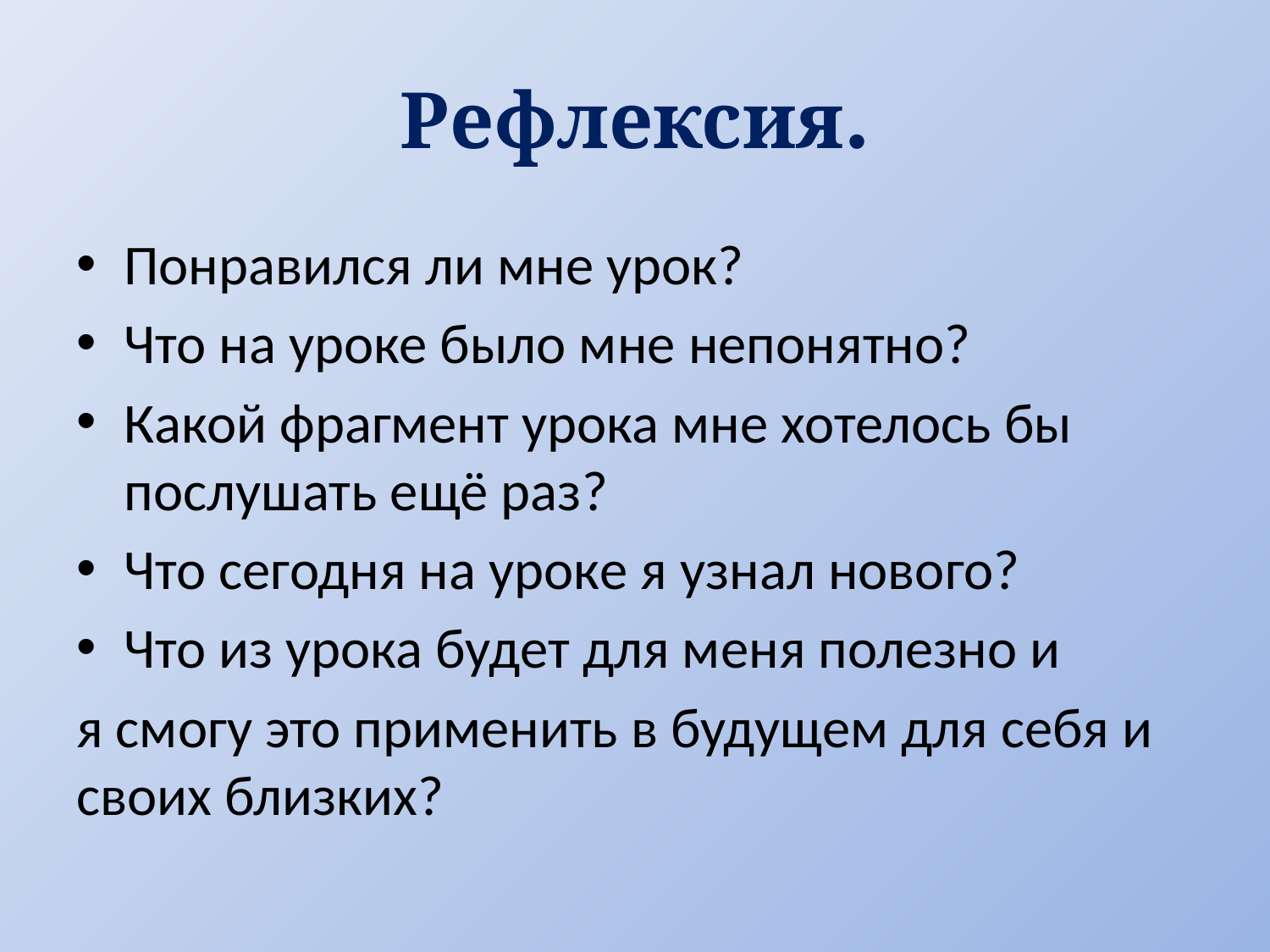

# Рефлексия.
Понравился ли мне урок?
Что на уроке было мне непонятно?
Какой фрагмент урока мне хотелось бы послушать ещё раз?
Что сегодня на уроке я узнал нового?
Что из урока будет для меня полезно и
я смогу это применить в будущем для себя и своих близких?